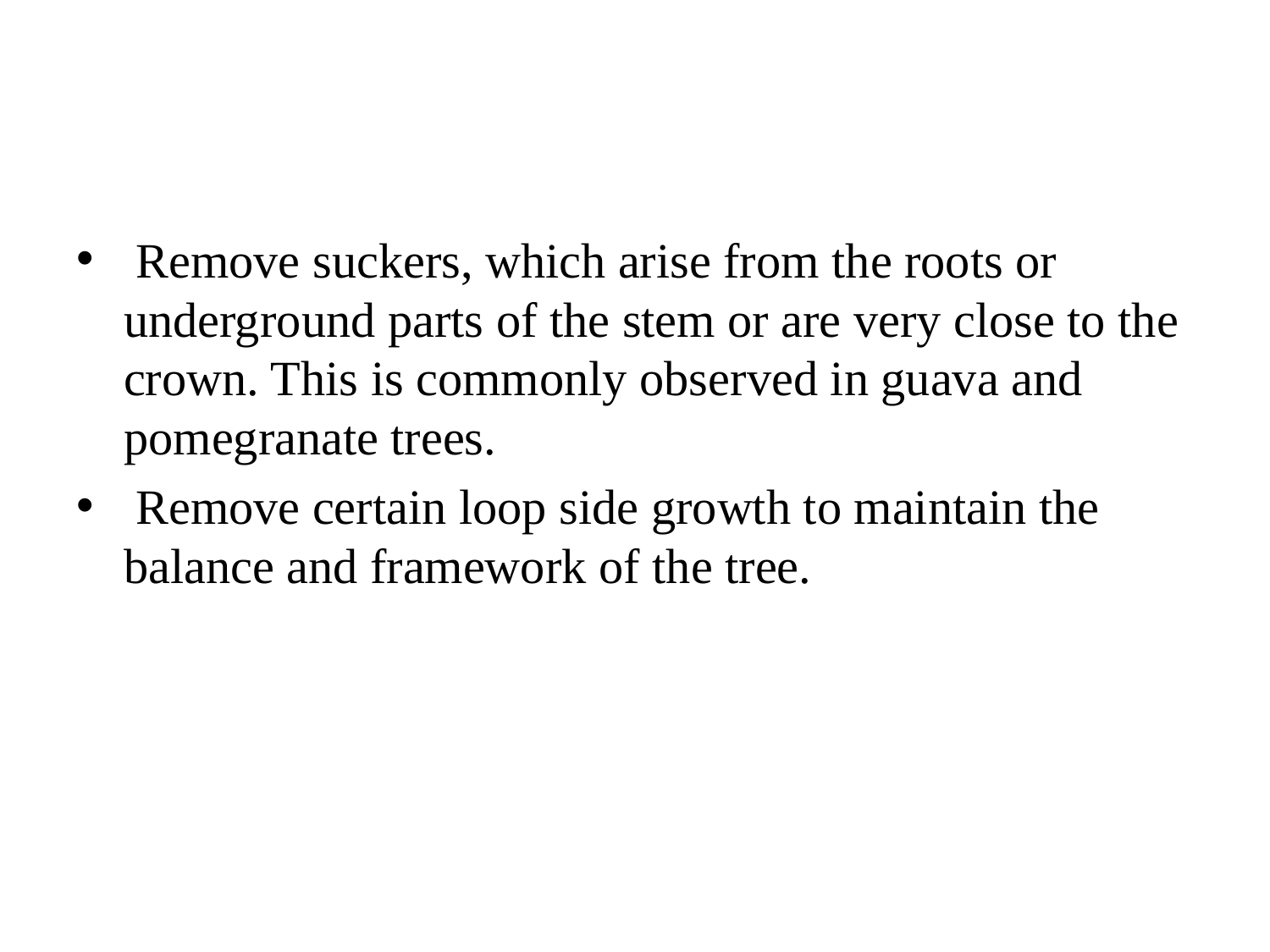

#
 Remove suckers, which arise from the roots or underground parts of the stem or are very close to the crown. This is commonly observed in guava and pomegranate trees.
 Remove certain loop side growth to maintain the balance and framework of the tree.